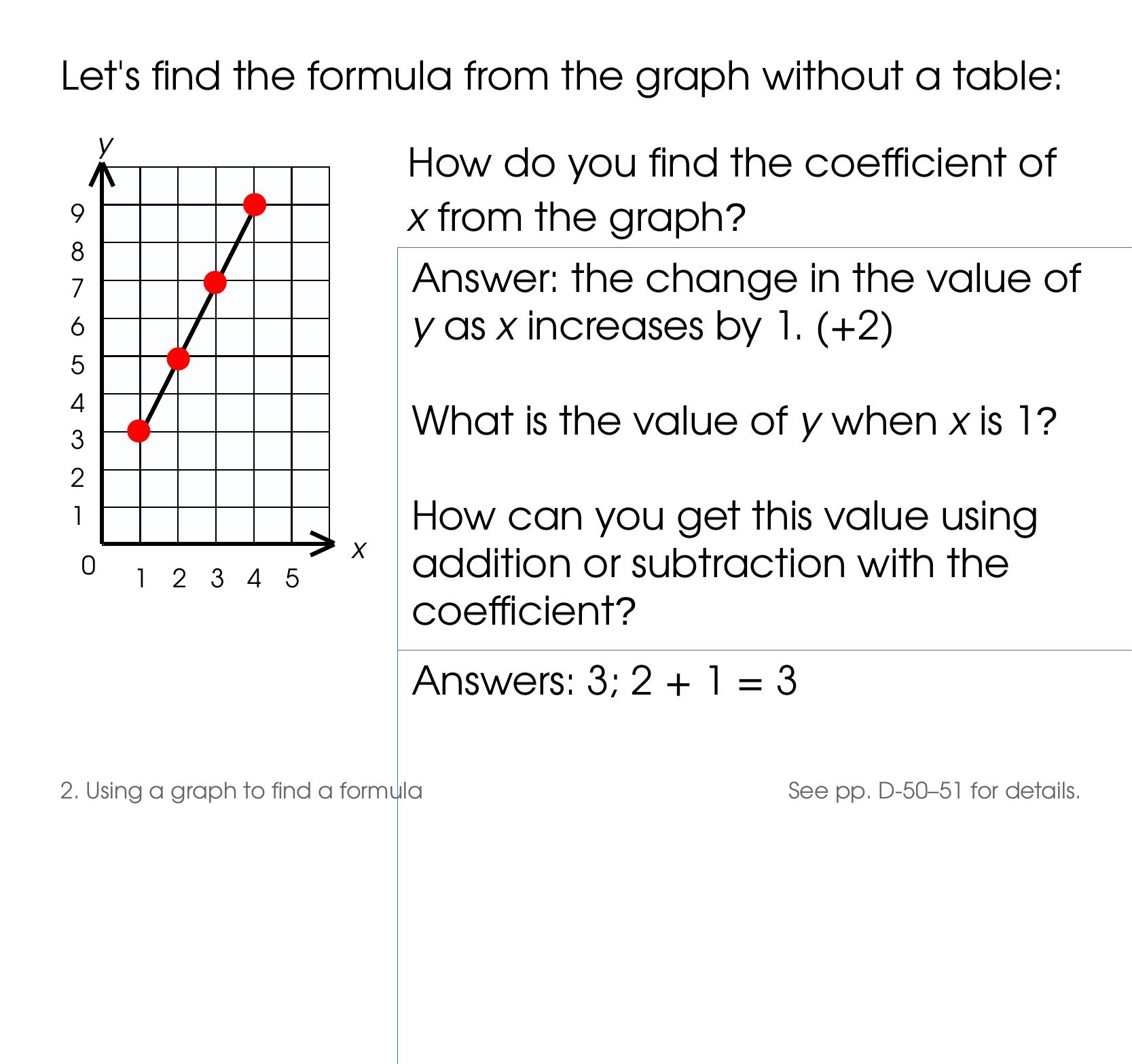

Let's find the formula from the graph without a table:
y

9

8
7

6
5

4
3

2
1
x
0
1
2
3
4
5
How do you find the coefficient of
x from the graph?
Answer: the change in the value of
y as x increases by 1. (+2)
What is the value of y when x is 1?
How can you get this value using addition or subtraction with the coefficient?
Answers: 3; 2 + 1 = 3
2. Using a graph to find a formula
See pp. D-50–51 for details.